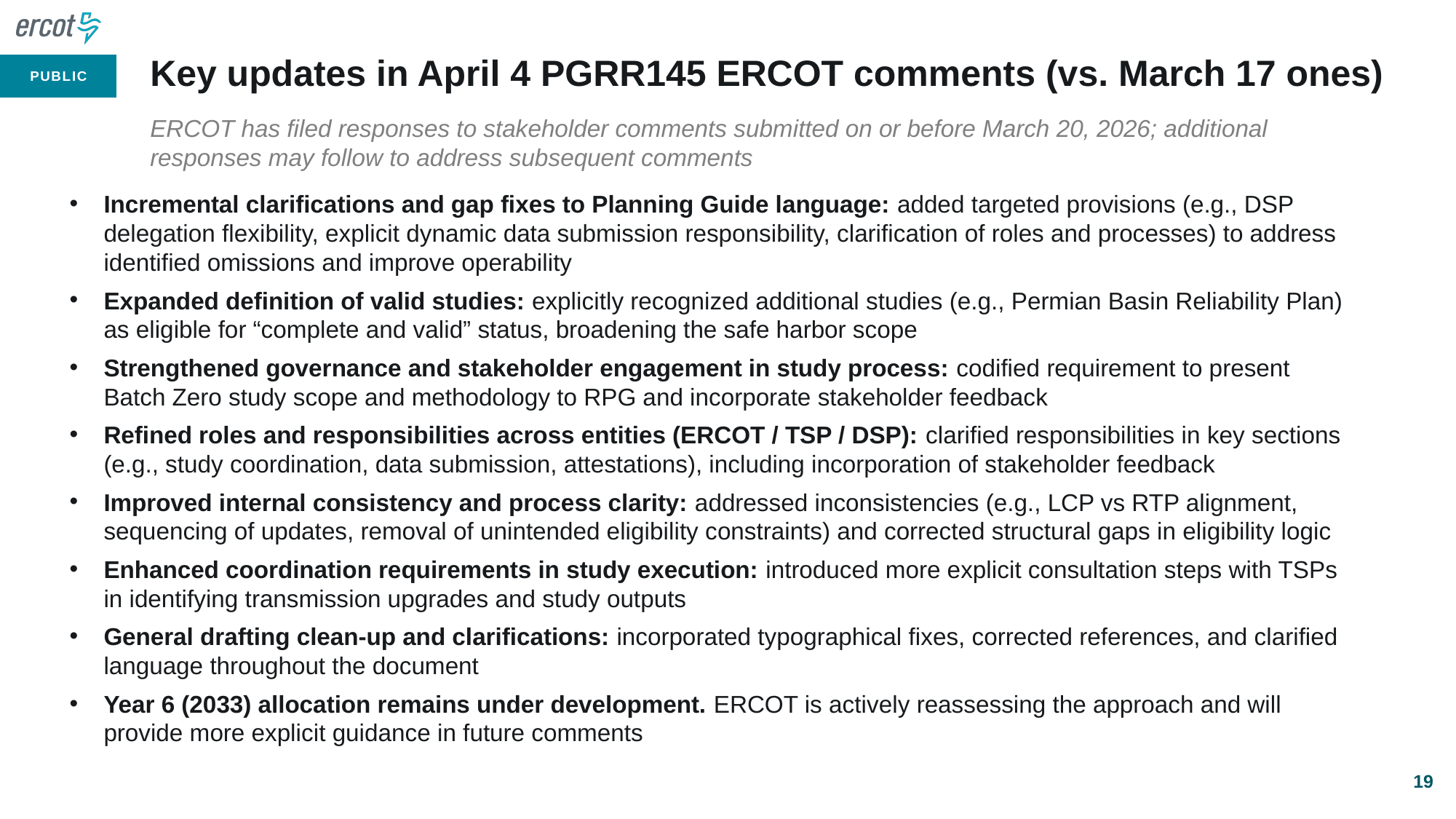

# Key updates in April 4 PGRR145 ERCOT comments (vs. March 17 ones)
ERCOT has filed responses to stakeholder comments submitted on or before March 20, 2026; additional responses may follow to address subsequent comments
Incremental clarifications and gap fixes to Planning Guide language: added targeted provisions (e.g., DSP delegation flexibility, explicit dynamic data submission responsibility, clarification of roles and processes) to address identified omissions and improve operability
Expanded definition of valid studies: explicitly recognized additional studies (e.g., Permian Basin Reliability Plan) as eligible for “complete and valid” status, broadening the safe harbor scope
Strengthened governance and stakeholder engagement in study process: codified requirement to present Batch Zero study scope and methodology to RPG and incorporate stakeholder feedback
Refined roles and responsibilities across entities (ERCOT / TSP / DSP): clarified responsibilities in key sections (e.g., study coordination, data submission, attestations), including incorporation of stakeholder feedback
Improved internal consistency and process clarity: addressed inconsistencies (e.g., LCP vs RTP alignment, sequencing of updates, removal of unintended eligibility constraints) and corrected structural gaps in eligibility logic
Enhanced coordination requirements in study execution: introduced more explicit consultation steps with TSPs in identifying transmission upgrades and study outputs
General drafting clean-up and clarifications: incorporated typographical fixes, corrected references, and clarified language throughout the document
Year 6 (2033) allocation remains under development. ERCOT is actively reassessing the approach and will provide more explicit guidance in future comments
19